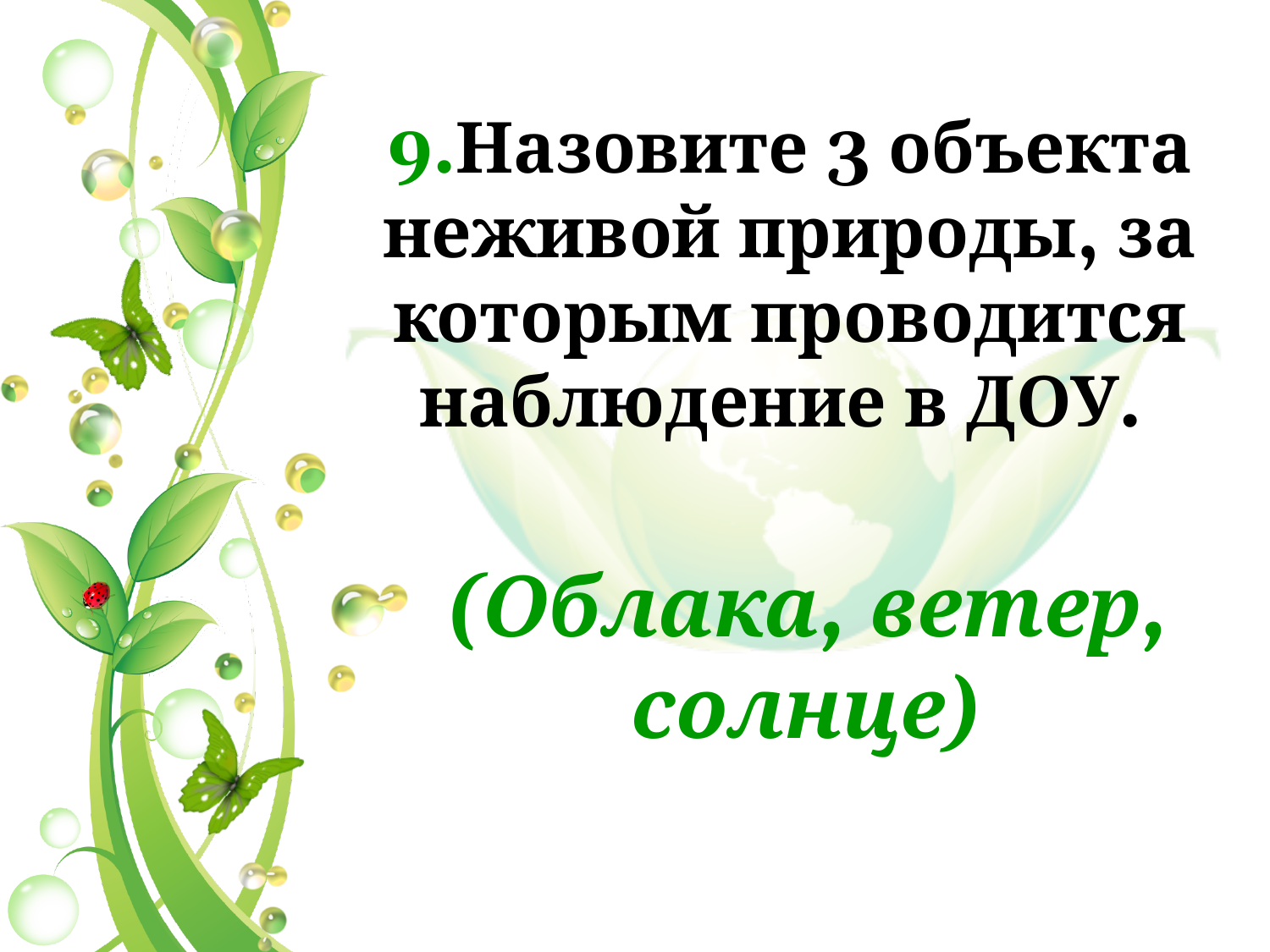

9.Назовите 3 объекта неживой природы, за которым проводится наблюдение в ДОУ.
(Облака, ветер, солнце)